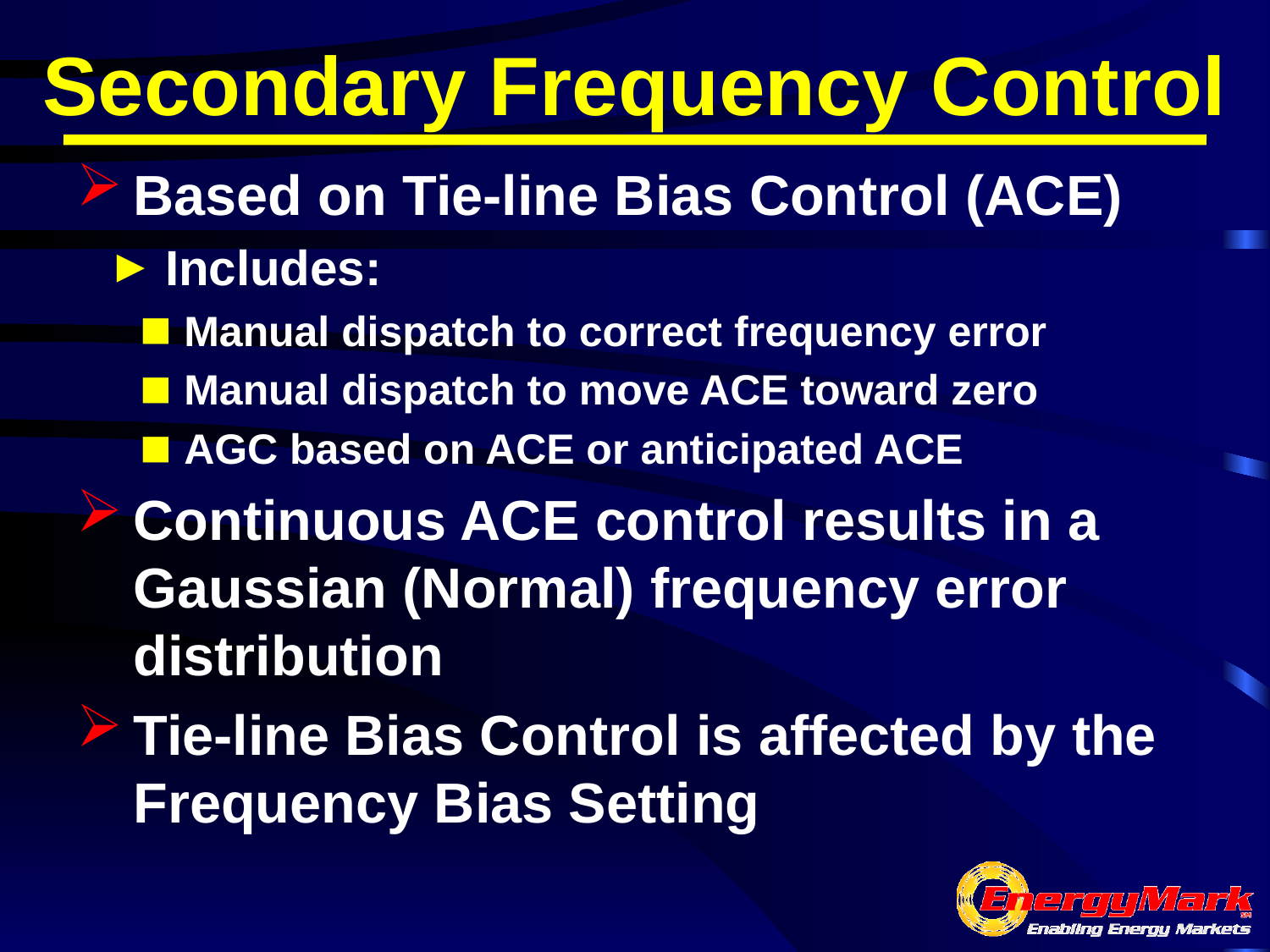

# Secondary Frequency Control
Based on Tie-line Bias Control (ACE)
Includes:
Manual dispatch to correct frequency error
Manual dispatch to move ACE toward zero
AGC based on ACE or anticipated ACE
Continuous ACE control results in a Gaussian (Normal) frequency error distribution
Tie-line Bias Control is affected by the Frequency Bias Setting